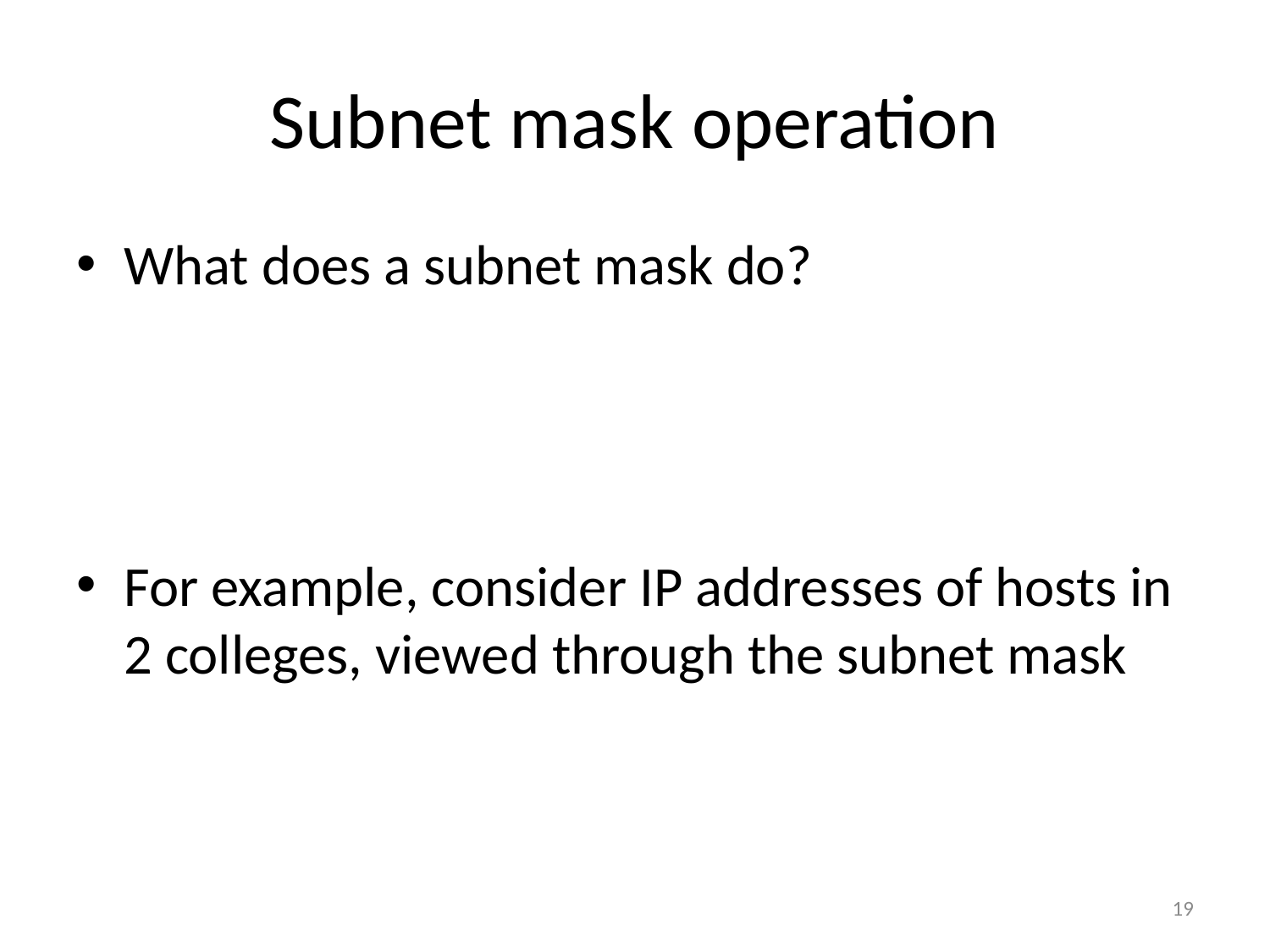

# Subnet mask operation
What does a subnet mask do?

For example, consider IP addresses of hosts in 2 colleges, viewed through the subnet mask
19